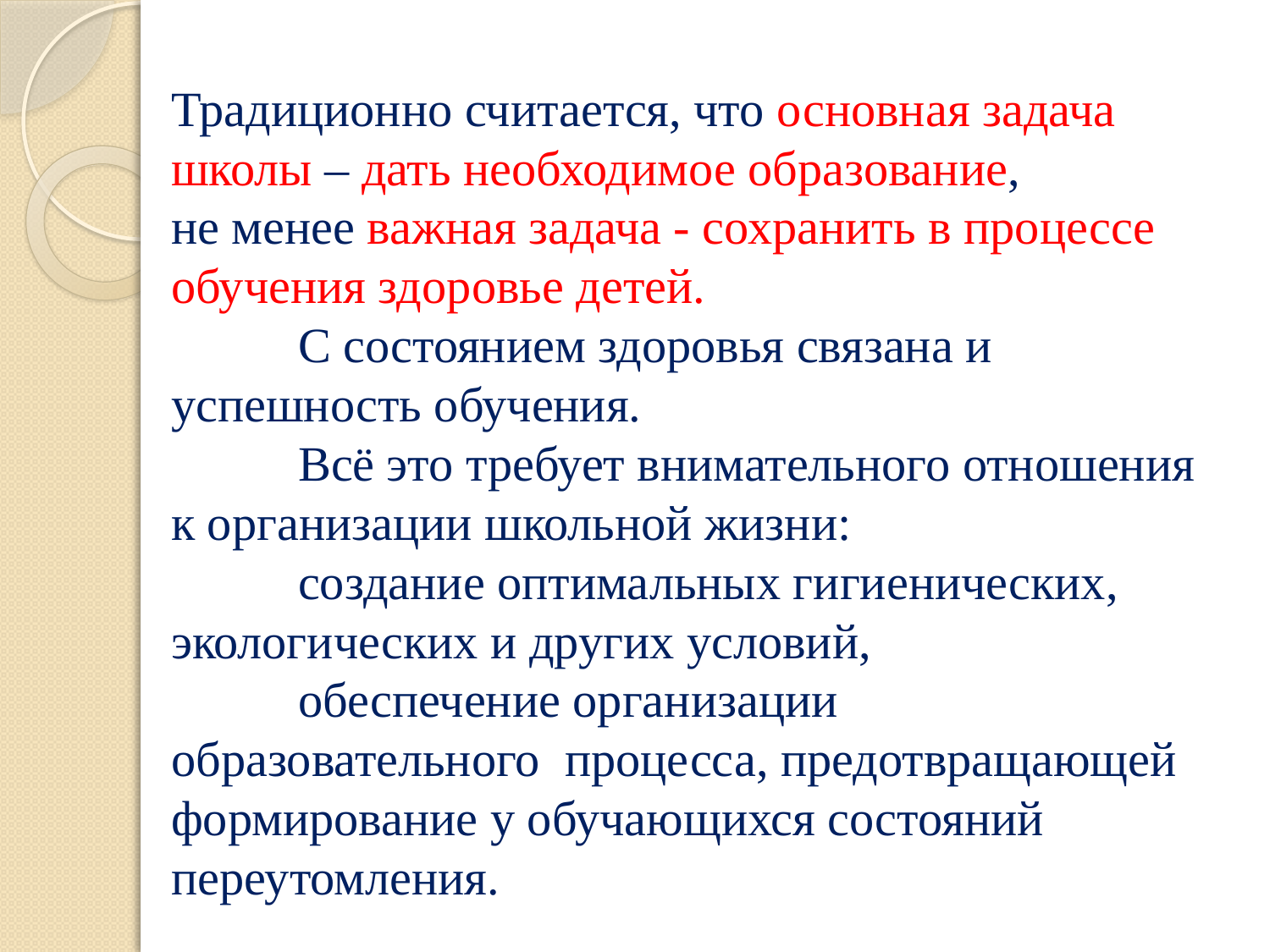

# Традиционно считается, что основная задача школы – дать необходимое образование, не менее важная задача - сохранить в процессе обучения здоровье детей. С состоянием здоровья связана и успешность обучения. Всё это требует внимательного отношения к организации школьной жизни: создание оптимальных гигиенических, экологических и других условий, обеспечение организации образовательного  процесса, предотвращающей формирование у обучающихся состояний переутомления.